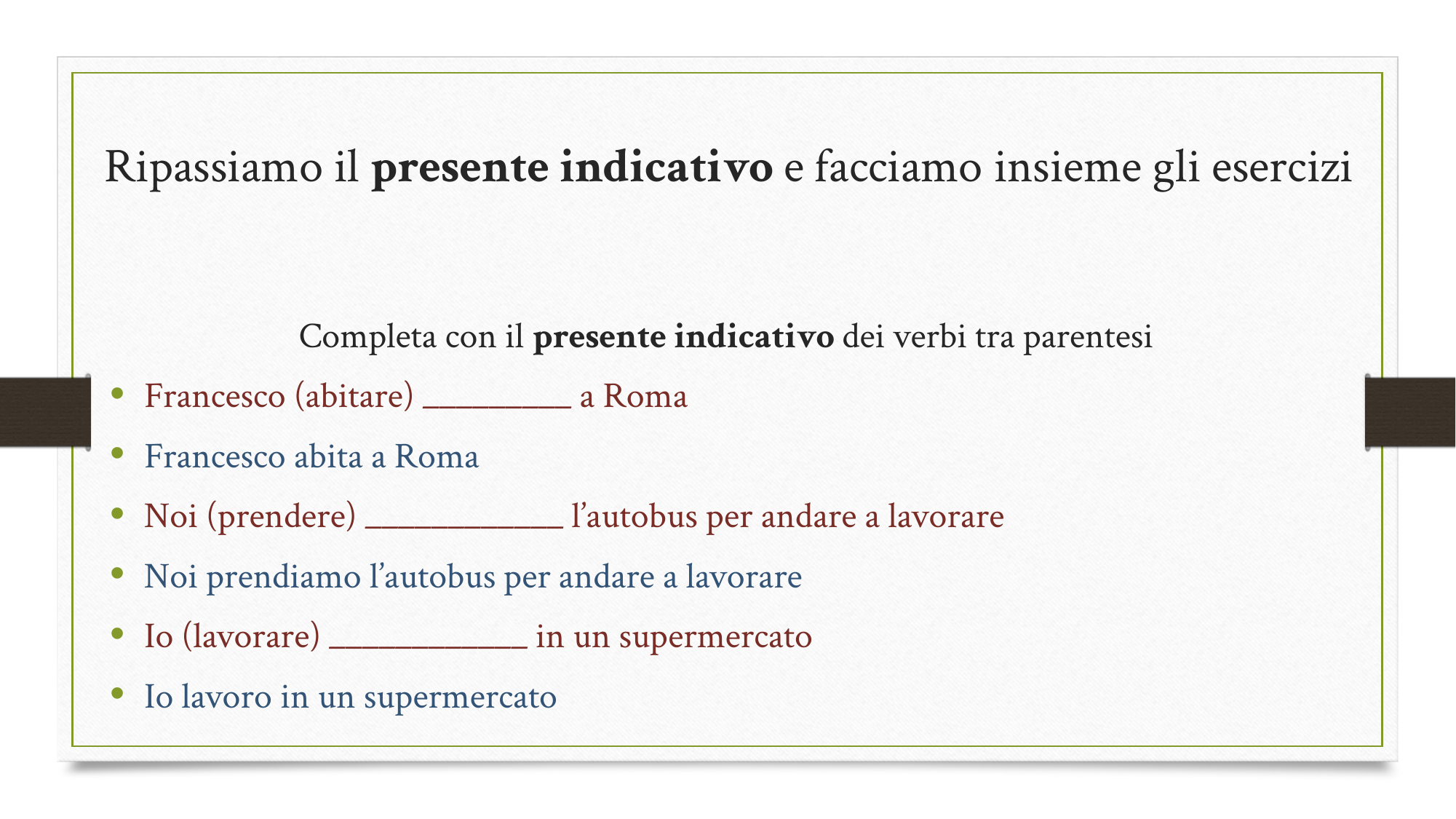

# Ripassiamo il presente indicativo e facciamo insieme gli esercizi
Completa con il presente indicativo dei verbi tra parentesi
Francesco (abitare) _________ a Roma
Francesco abita a Roma
Noi (prendere) ____________ l’autobus per andare a lavorare
Noi prendiamo l’autobus per andare a lavorare
Io (lavorare) ____________ in un supermercato
Io lavoro in un supermercato